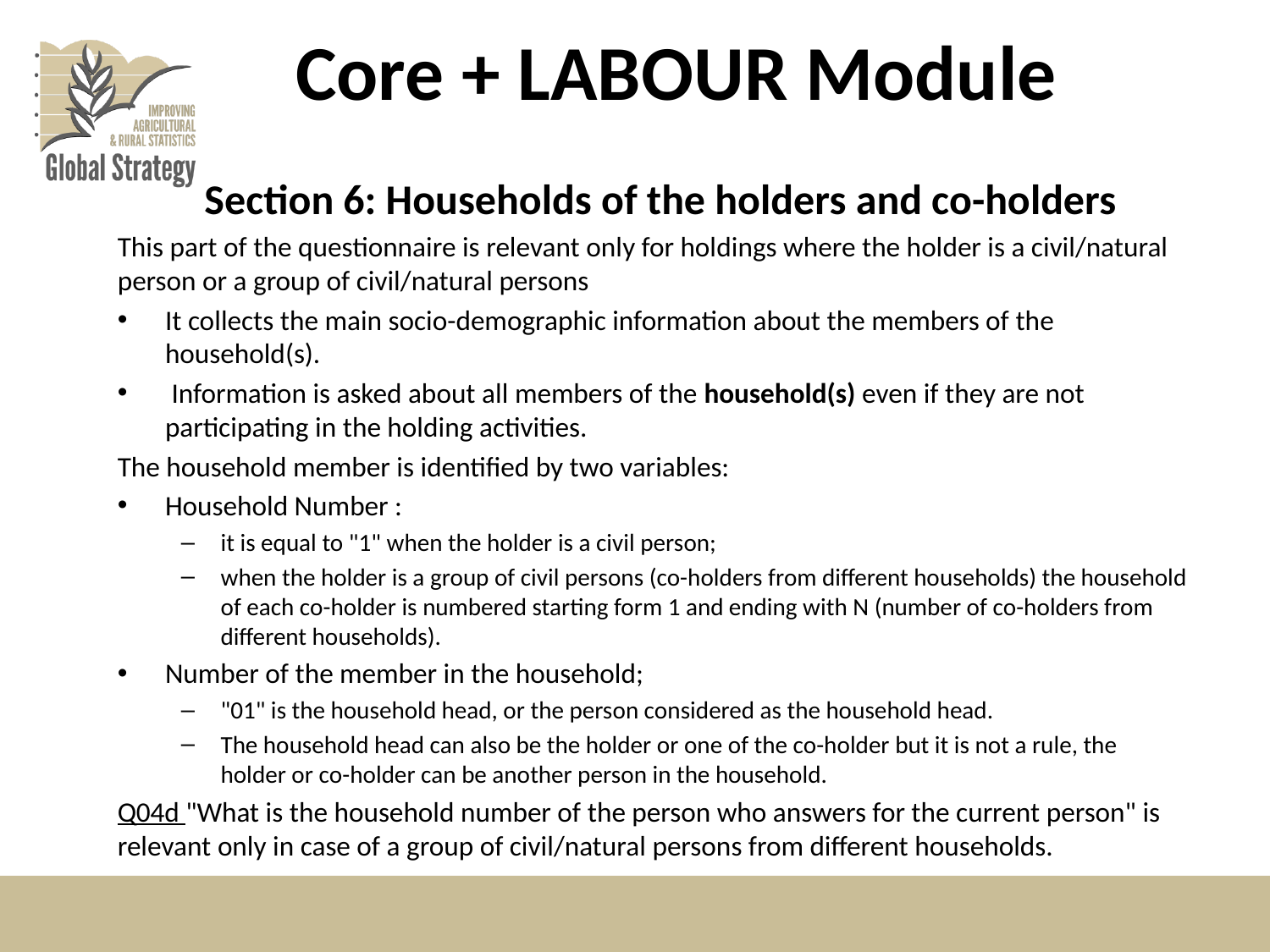

# Core + LABOUR Module
Section 6: Households of the holders and co-holders
This part of the questionnaire is relevant only for holdings where the holder is a civil/natural person or a group of civil/natural persons
It collects the main socio-demographic information about the members of the household(s).
 Information is asked about all members of the household(s) even if they are not participating in the holding activities.
The household member is identified by two variables:
Household Number :
it is equal to "1" when the holder is a civil person;
when the holder is a group of civil persons (co-holders from different households) the household of each co-holder is numbered starting form 1 and ending with N (number of co-holders from different households).
Number of the member in the household;
"01" is the household head, or the person considered as the household head.
The household head can also be the holder or one of the co-holder but it is not a rule, the holder or co-holder can be another person in the household.
Q04d "What is the household number of the person who answers for the current person" is relevant only in case of a group of civil/natural persons from different households.